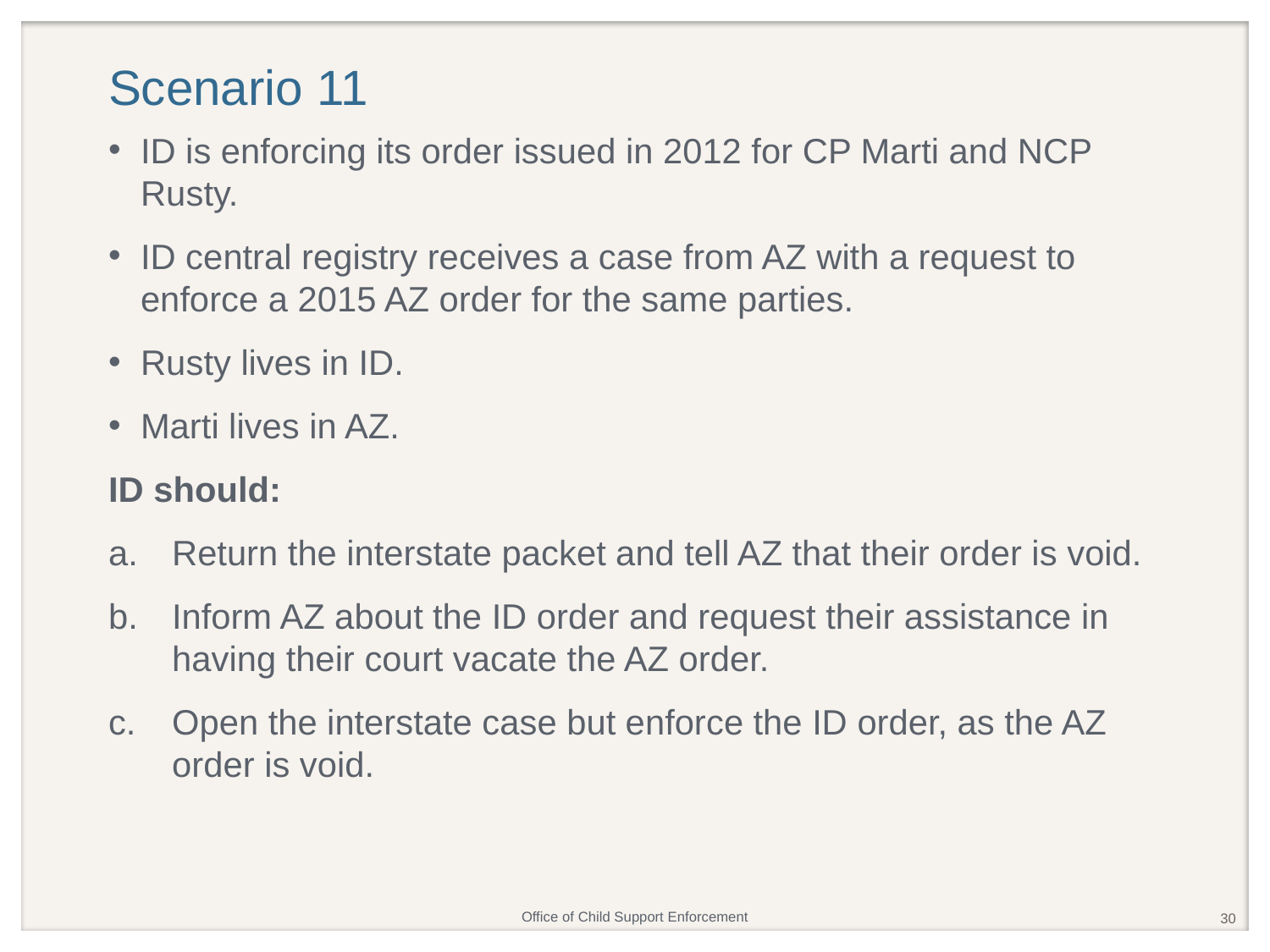

# Scenario 11
ID is enforcing its order issued in 2012 for CP Marti and NCP Rusty.
ID central registry receives a case from AZ with a request to enforce a 2015 AZ order for the same parties.
Rusty lives in ID.
Marti lives in AZ.
ID should:
Return the interstate packet and tell AZ that their order is void.
Inform AZ about the ID order and request their assistance in having their court vacate the AZ order.
Open the interstate case but enforce the ID order, as the AZ order is void.

30